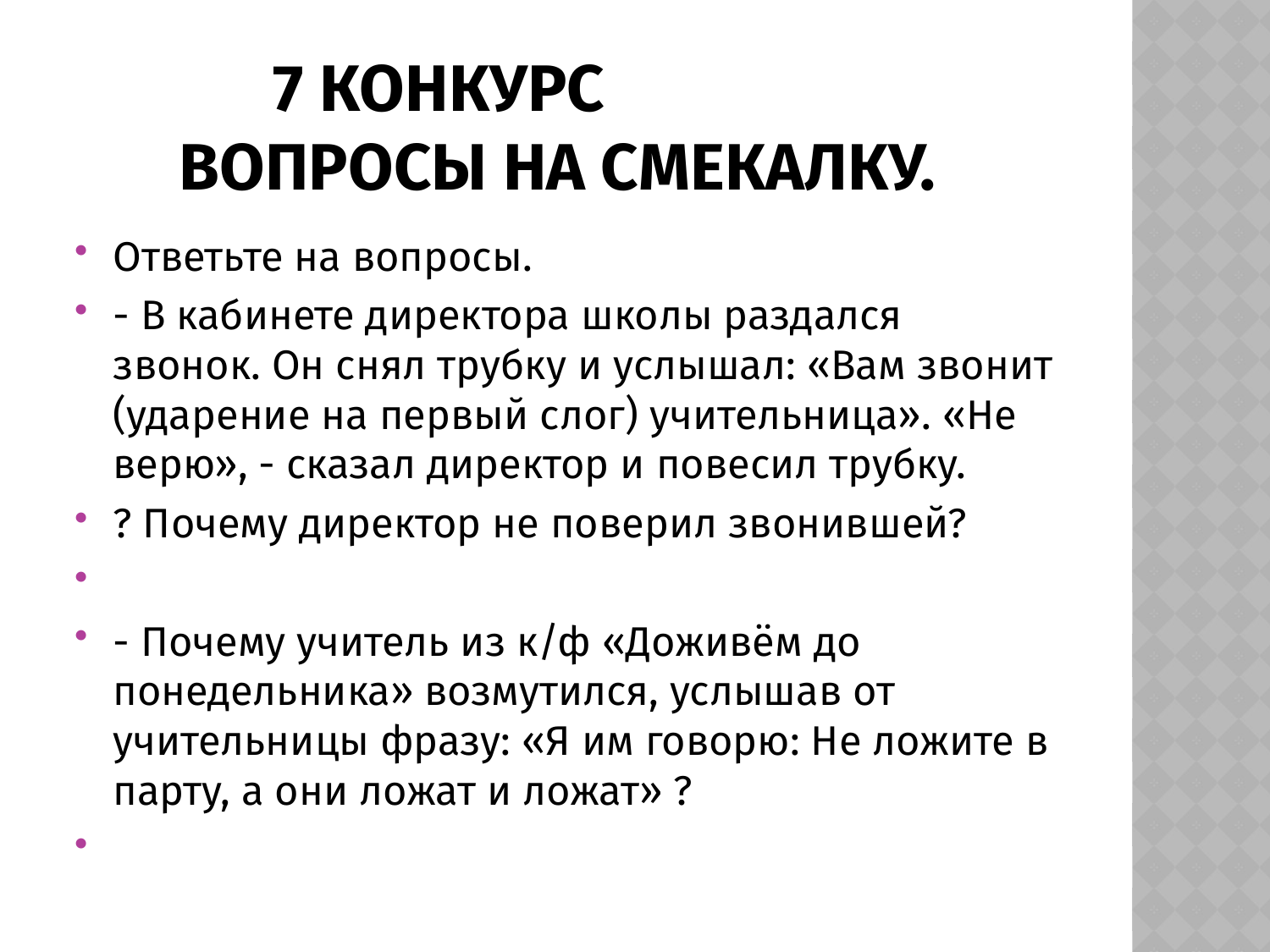

# 7 конкурс Вопросы на смекалку.
Ответьте на вопросы.
- В кабинете директора школы раздался звонок. Он снял трубку и услышал: «Вам звонит (ударение на первый слог) учительница». «Не верю», - сказал директор и повесил трубку.
? Почему директор не поверил звонившей?

- Почему учитель из к/ф «Доживём до понедельника» возмутился, услышав от учительницы фразу: «Я им говорю: Не ложите в парту, а они ложат и ложат» ?